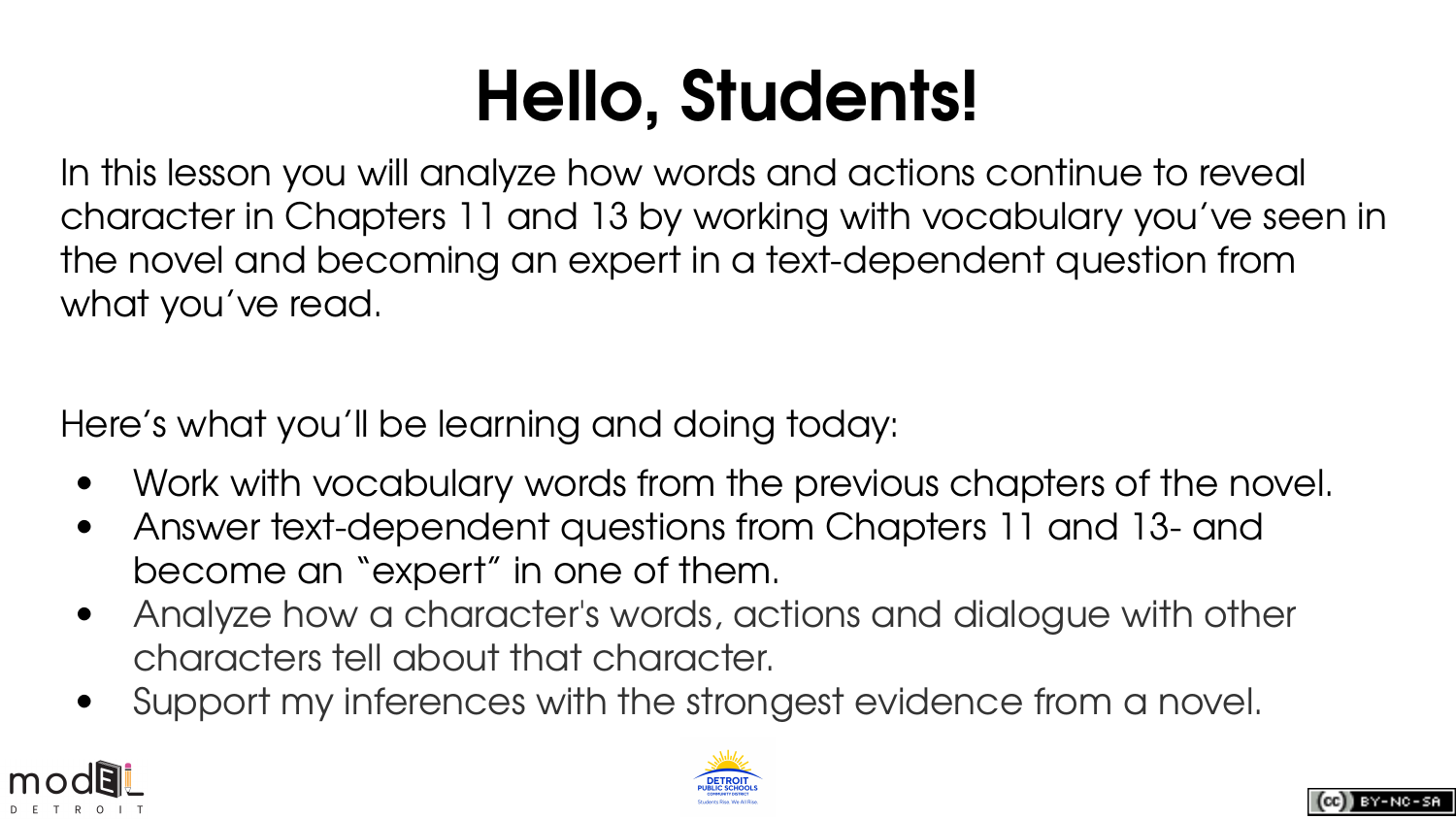

# Hello, Students!
In this lesson you will analyze how words and actions continue to reveal character in Chapters 11 and 13 by working with vocabulary you’ve seen in the novel and becoming an expert in a text-dependent question from what you’ve read.

Here’s what you’ll be learning and doing today:
Work with vocabulary words from the previous chapters of the novel.
Answer text-dependent questions from Chapters 11 and 13- and become an “expert” in one of them.
Analyze how a character's words, actions and dialogue with other characters tell about that character.
Support my inferences with the strongest evidence from a novel.